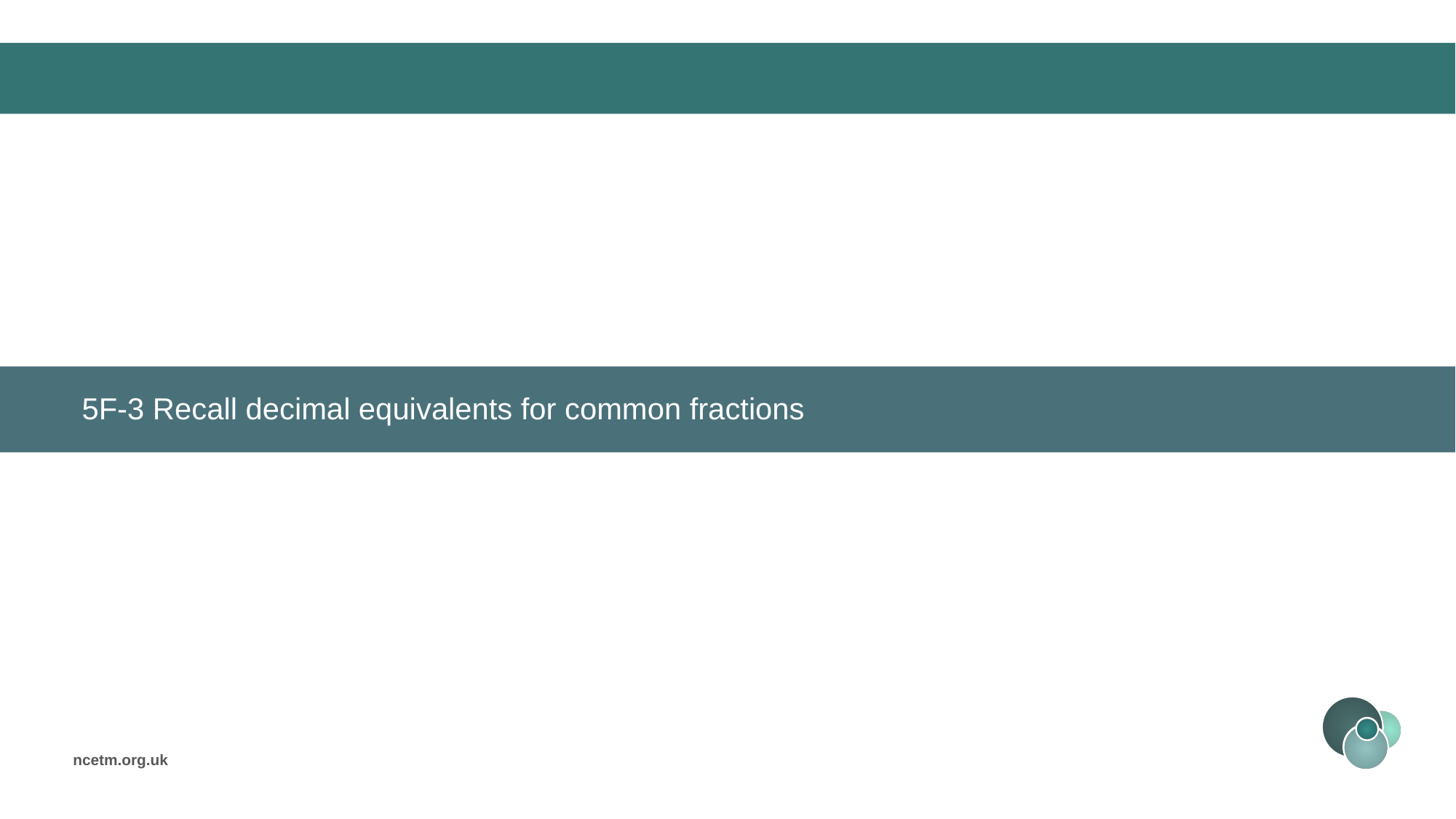

5F-3 Recall decimal equivalents for common fractions